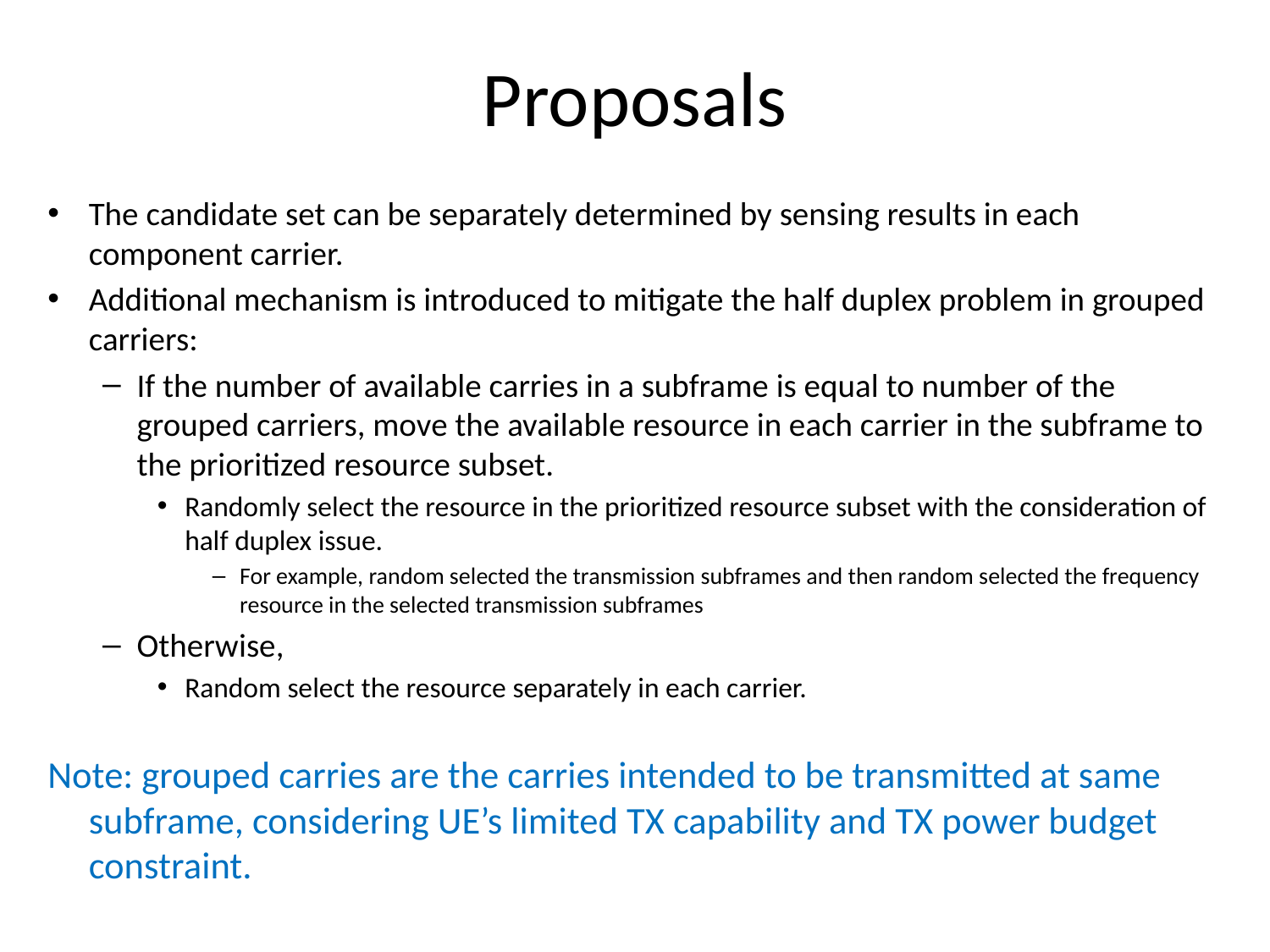

# Proposals
The candidate set can be separately determined by sensing results in each component carrier.
Additional mechanism is introduced to mitigate the half duplex problem in grouped carriers:
If the number of available carries in a subframe is equal to number of the grouped carriers, move the available resource in each carrier in the subframe to the prioritized resource subset.
Randomly select the resource in the prioritized resource subset with the consideration of half duplex issue.
For example, random selected the transmission subframes and then random selected the frequency resource in the selected transmission subframes
Otherwise,
Random select the resource separately in each carrier.

Note: grouped carries are the carries intended to be transmitted at same subframe, considering UE’s limited TX capability and TX power budget constraint.